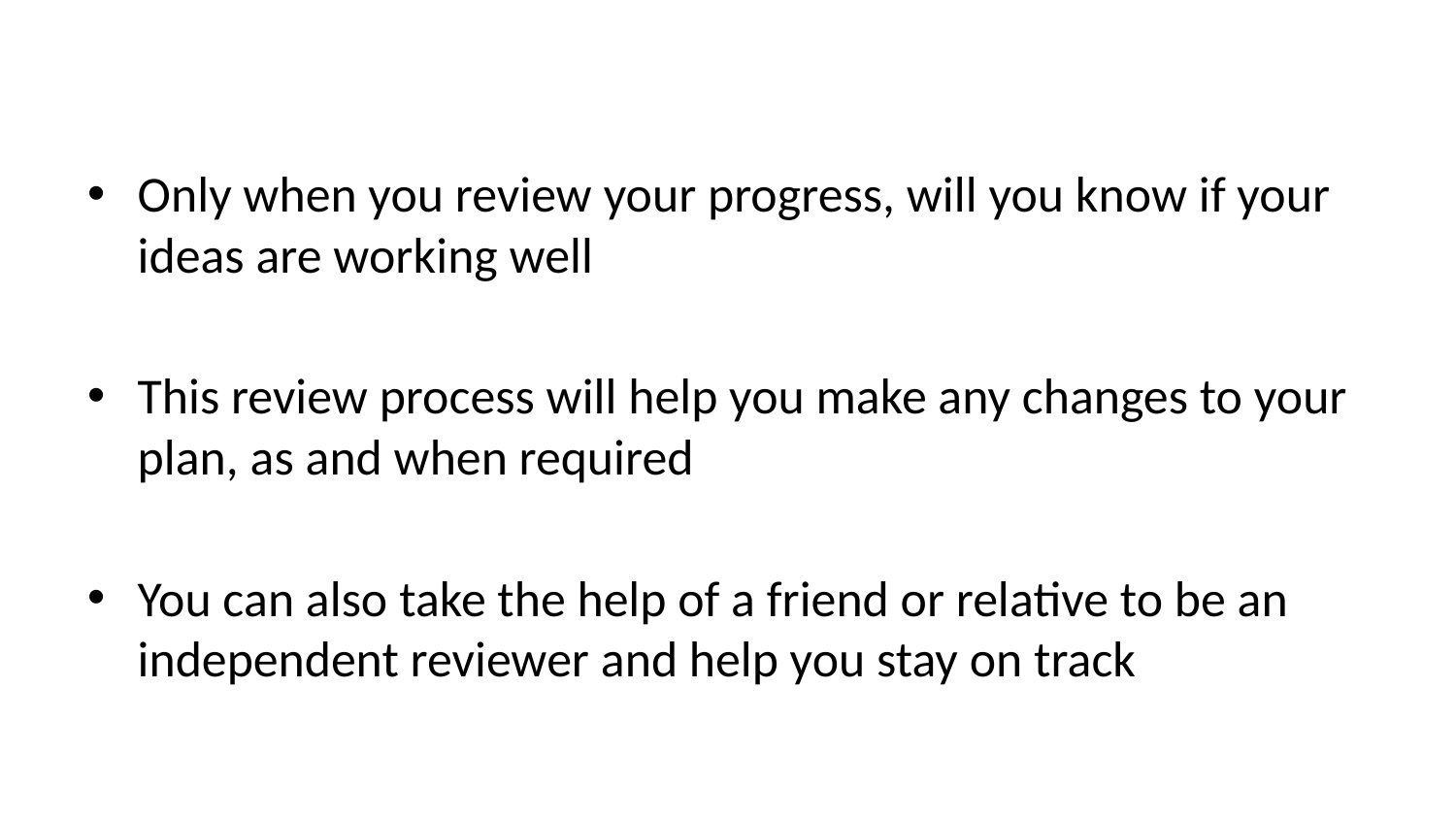

Only when you review your progress, will you know if your ideas are working well

This review process will help you make any changes to your plan, as and when required

You can also take the help of a friend or relative to be an independent reviewer and help you stay on track